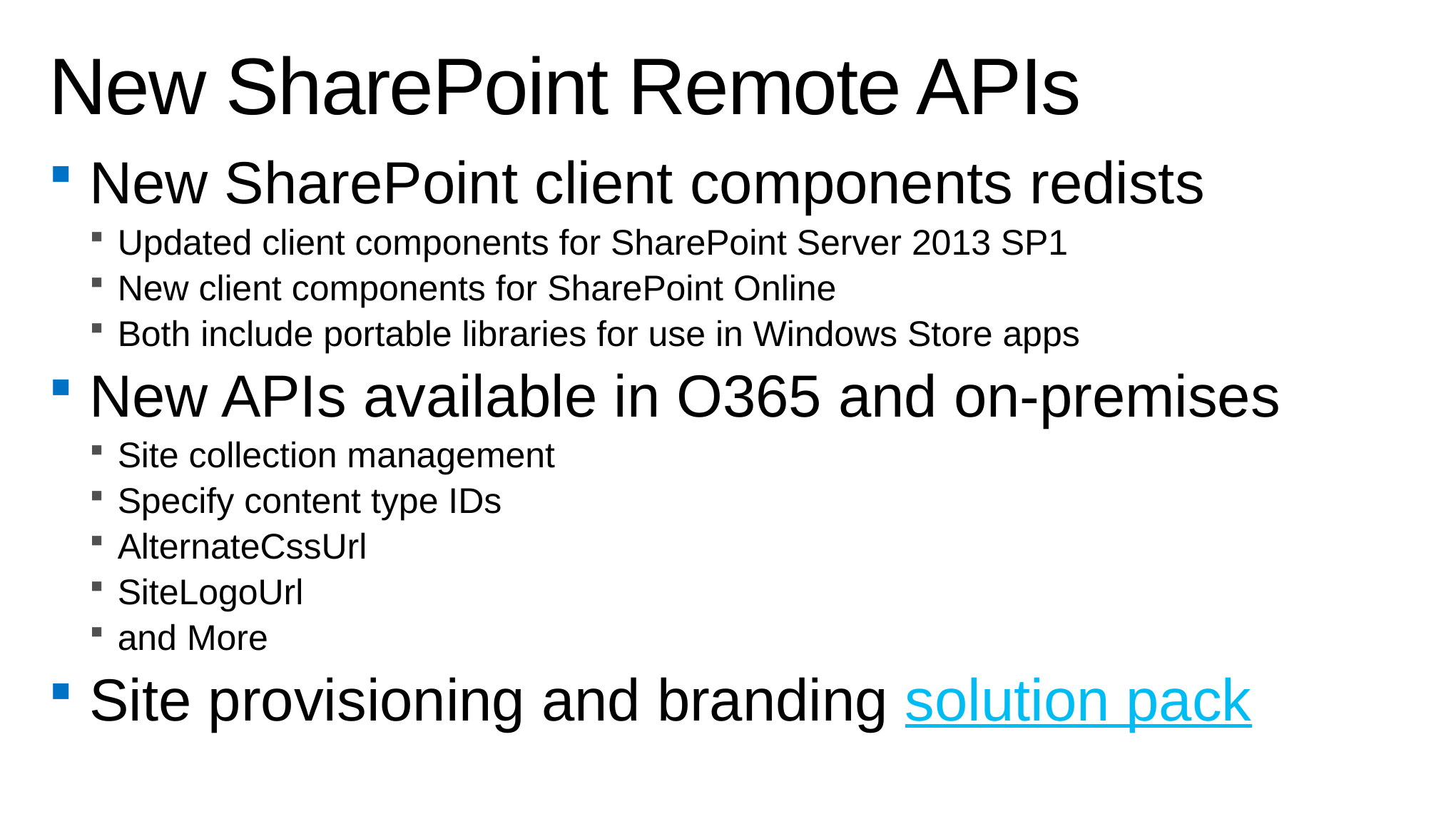

# New SharePoint Remote APIs
New SharePoint client components redists
Updated client components for SharePoint Server 2013 SP1
New client components for SharePoint Online
Both include portable libraries for use in Windows Store apps
New APIs available in O365 and on-premises
Site collection management
Specify content type IDs
AlternateCssUrl
SiteLogoUrl
and More
Site provisioning and branding solution pack